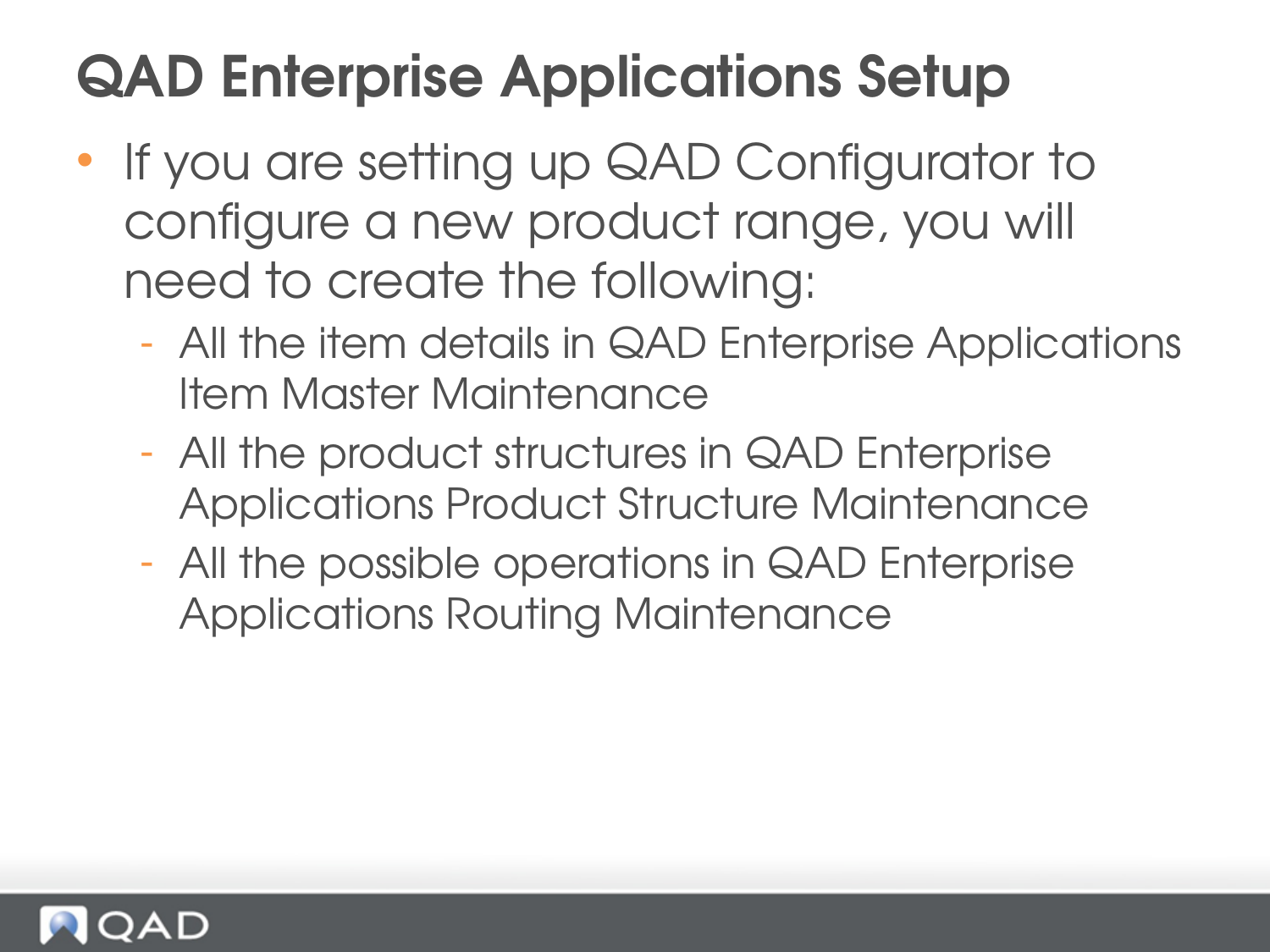

# QAD Enterprise Applications Setup
If you are setting up QAD Configurator to configure a new product range, you will need to create the following:
All the item details in QAD Enterprise Applications Item Master Maintenance
All the product structures in QAD Enterprise Applications Product Structure Maintenance
All the possible operations in QAD Enterprise Applications Routing Maintenance